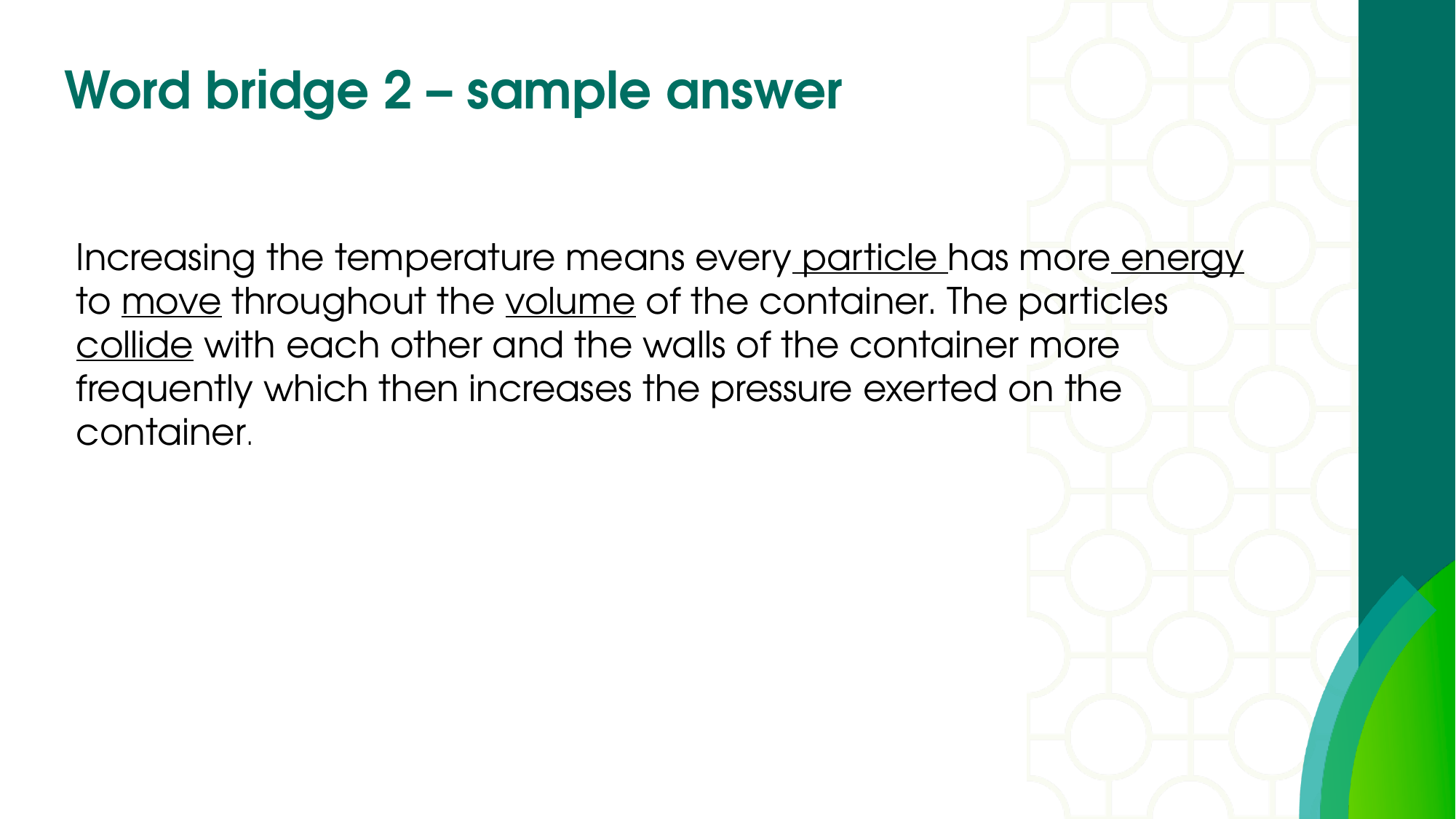

# Word bridge 2 – sample answer
Increasing the temperature means every particle has more energy to move throughout the volume of the container. The particles collide with each other and the walls of the container more frequently which then increases the pressure exerted on the container.